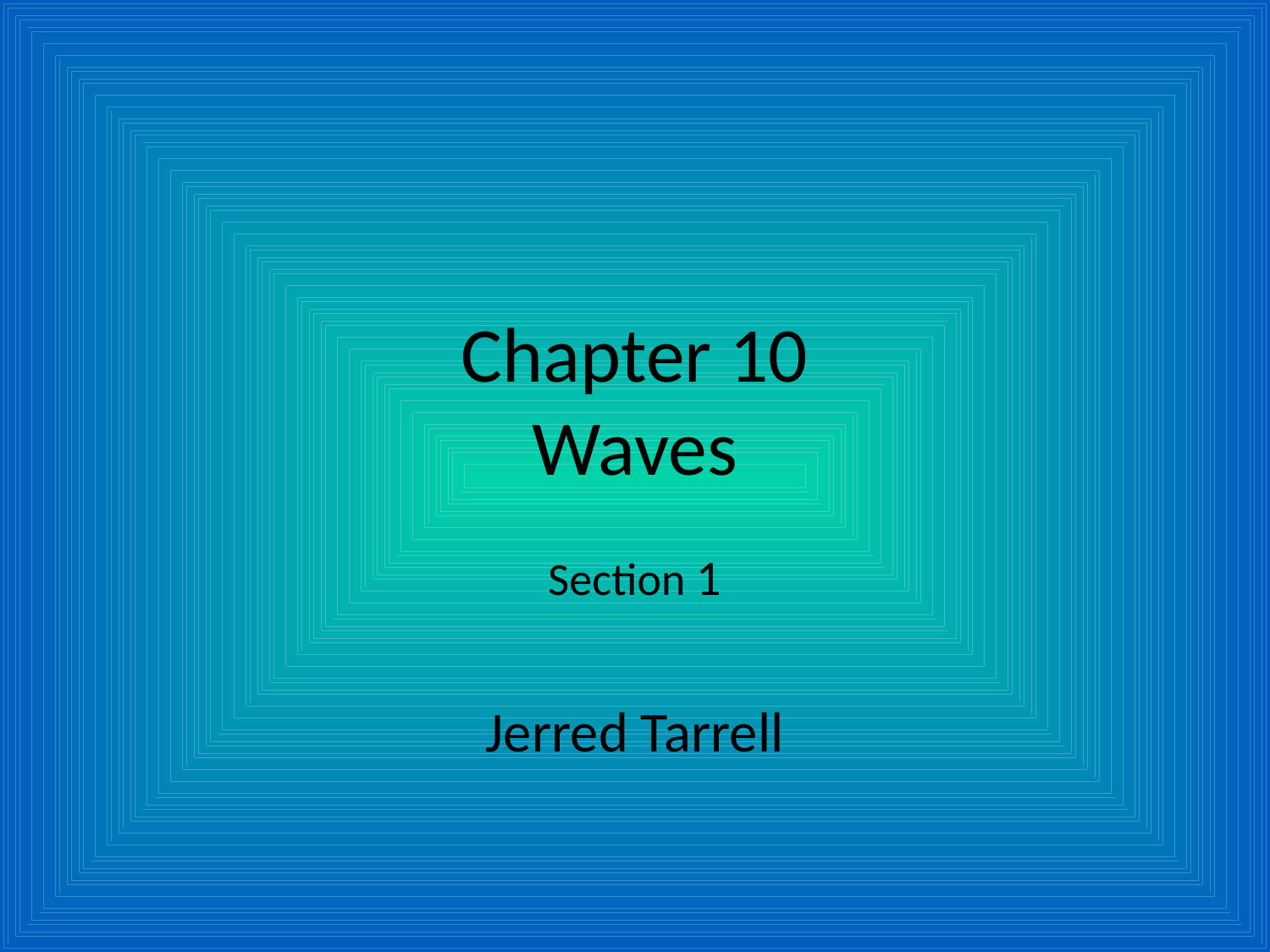

# Chapter 10 Waves
Section 1

Jerred Tarrell